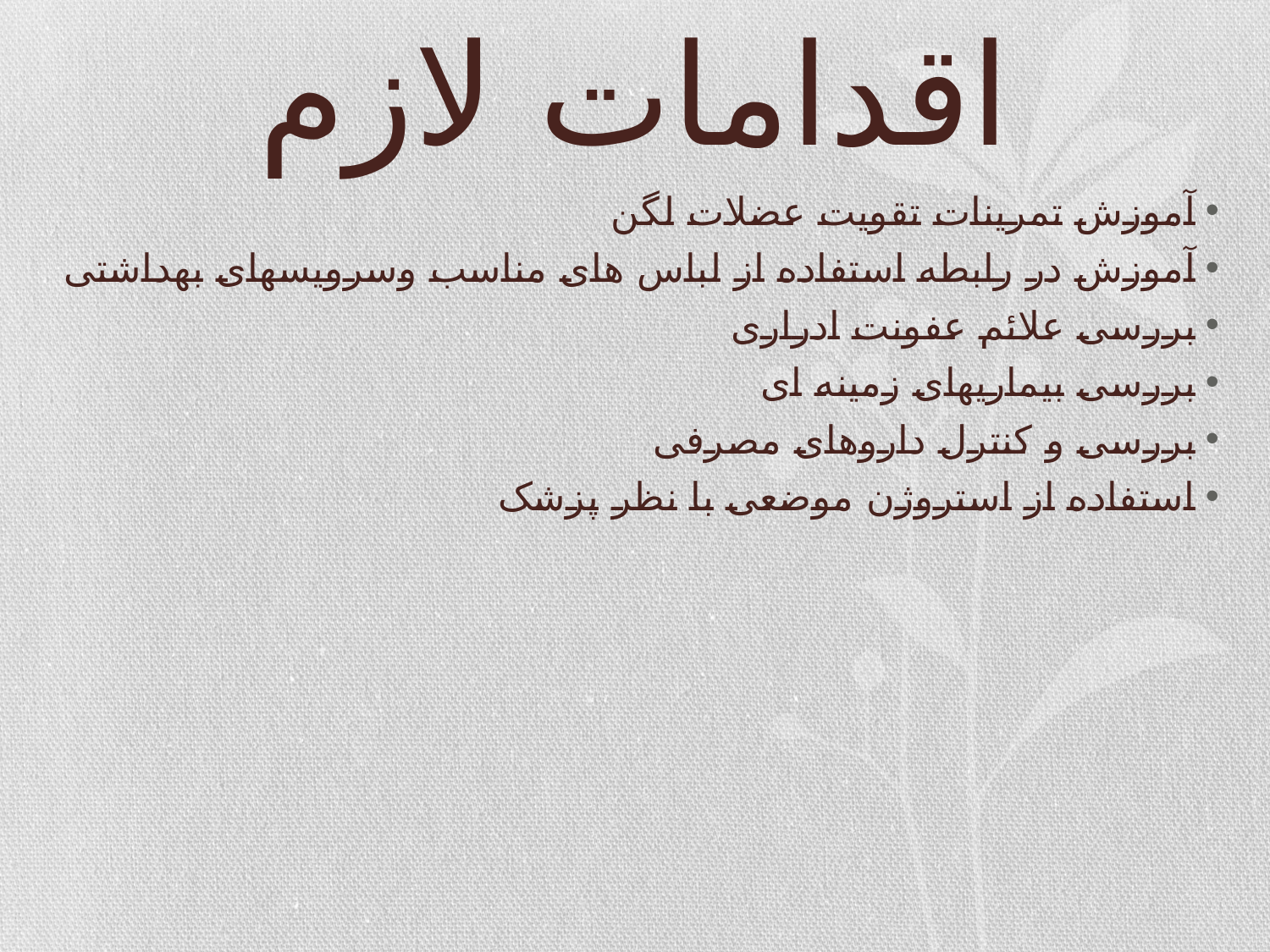

# اقدامات لازم
آموزش تمرینات تقویت عضلات لگن
آموزش در رابطه استفاده از لباس های مناسب وسرویسهای بهداشتی
بررسی علائم عفونت ادراری
بررسی بیماریهای زمینه ای
بررسی و کنترل داروهای مصرفی
استفاده از استروژن موضعی با نظر پزشک